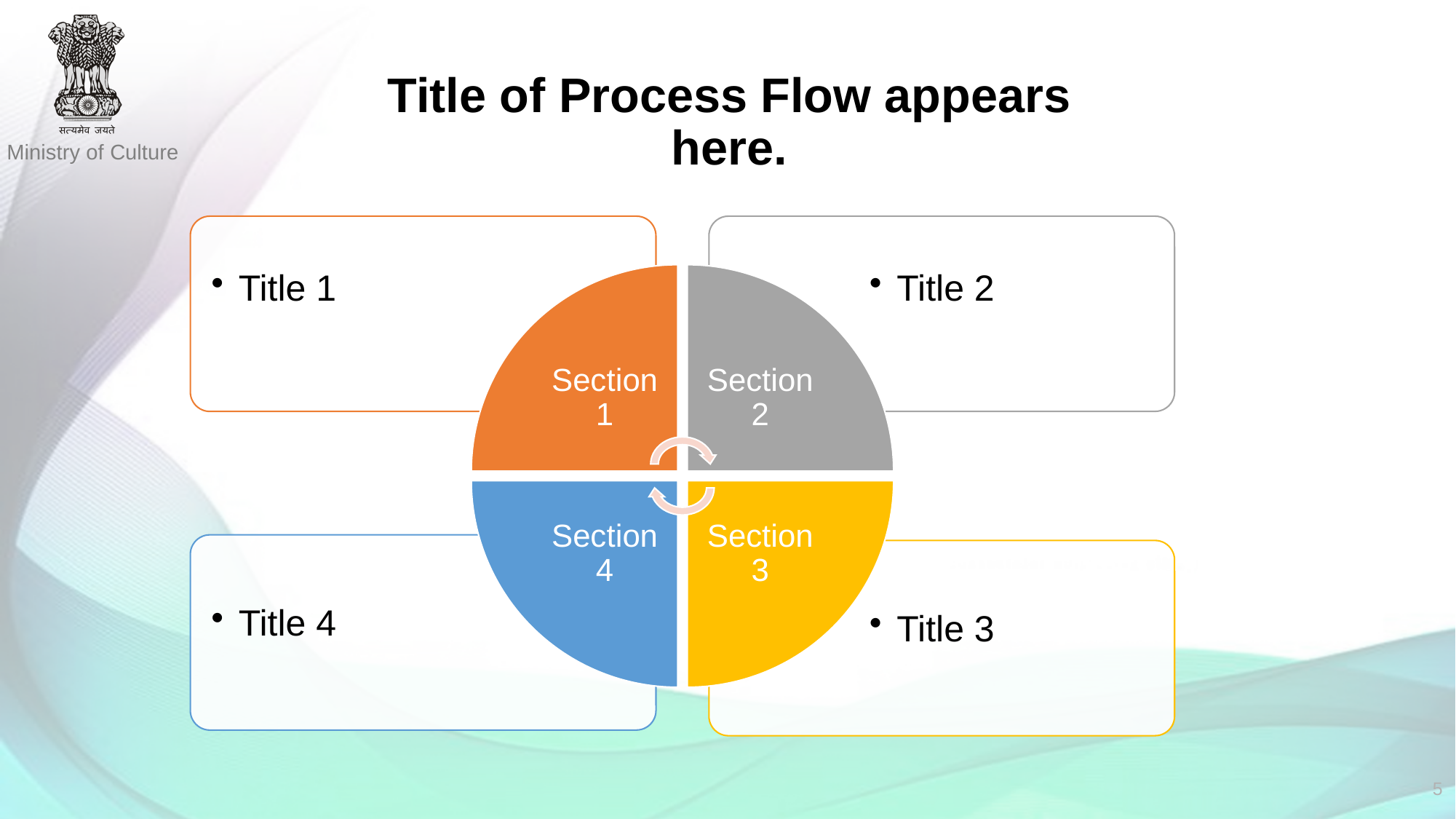

Title of Process Flow appears here.
Title 3
Title 4
Title 2
Title 1
Section 1
Section 2
Section 3
Section 4
5